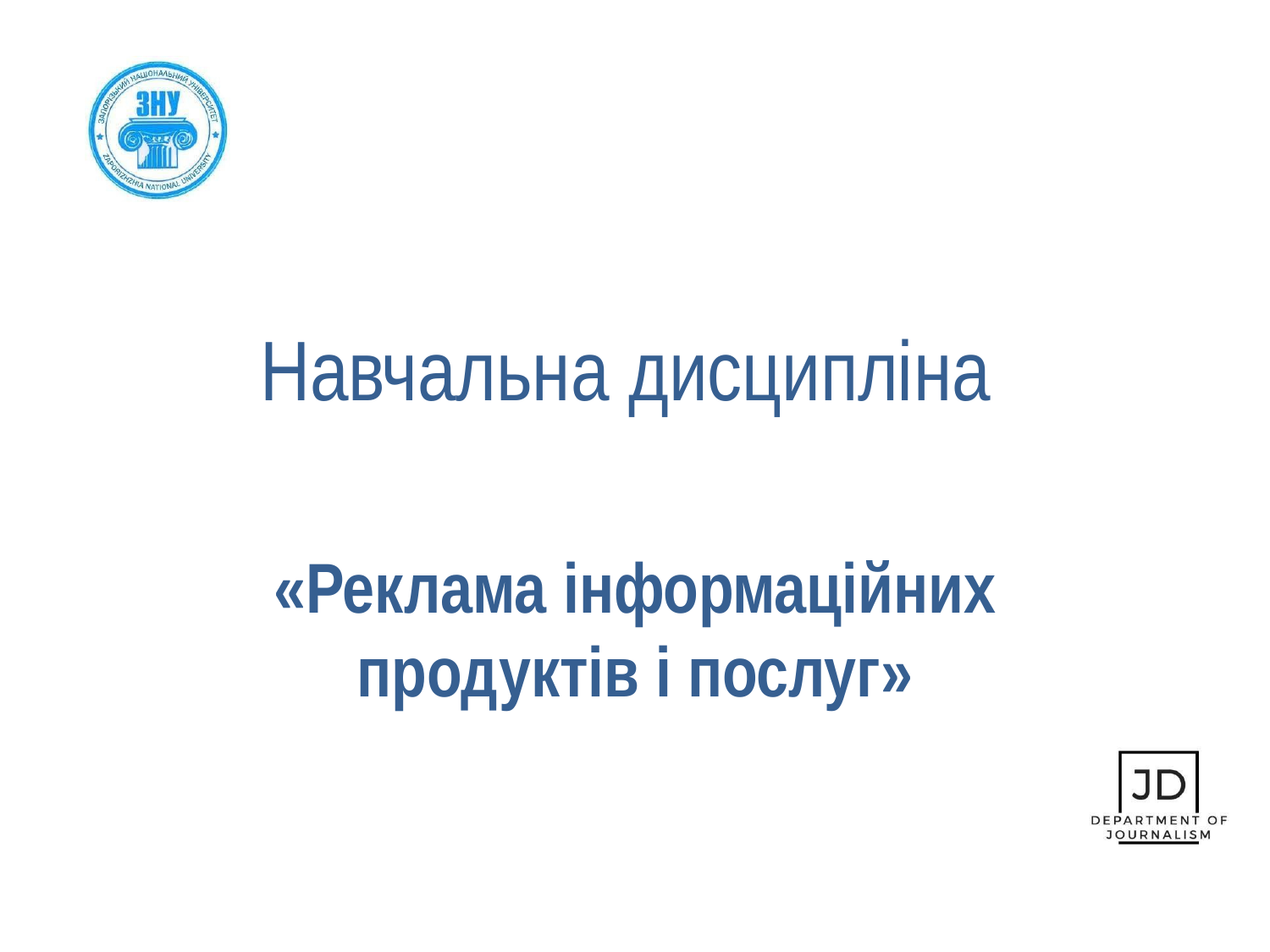

Навчальна дисципліна
#
«Реклама інформаційних продуктів і послуг»